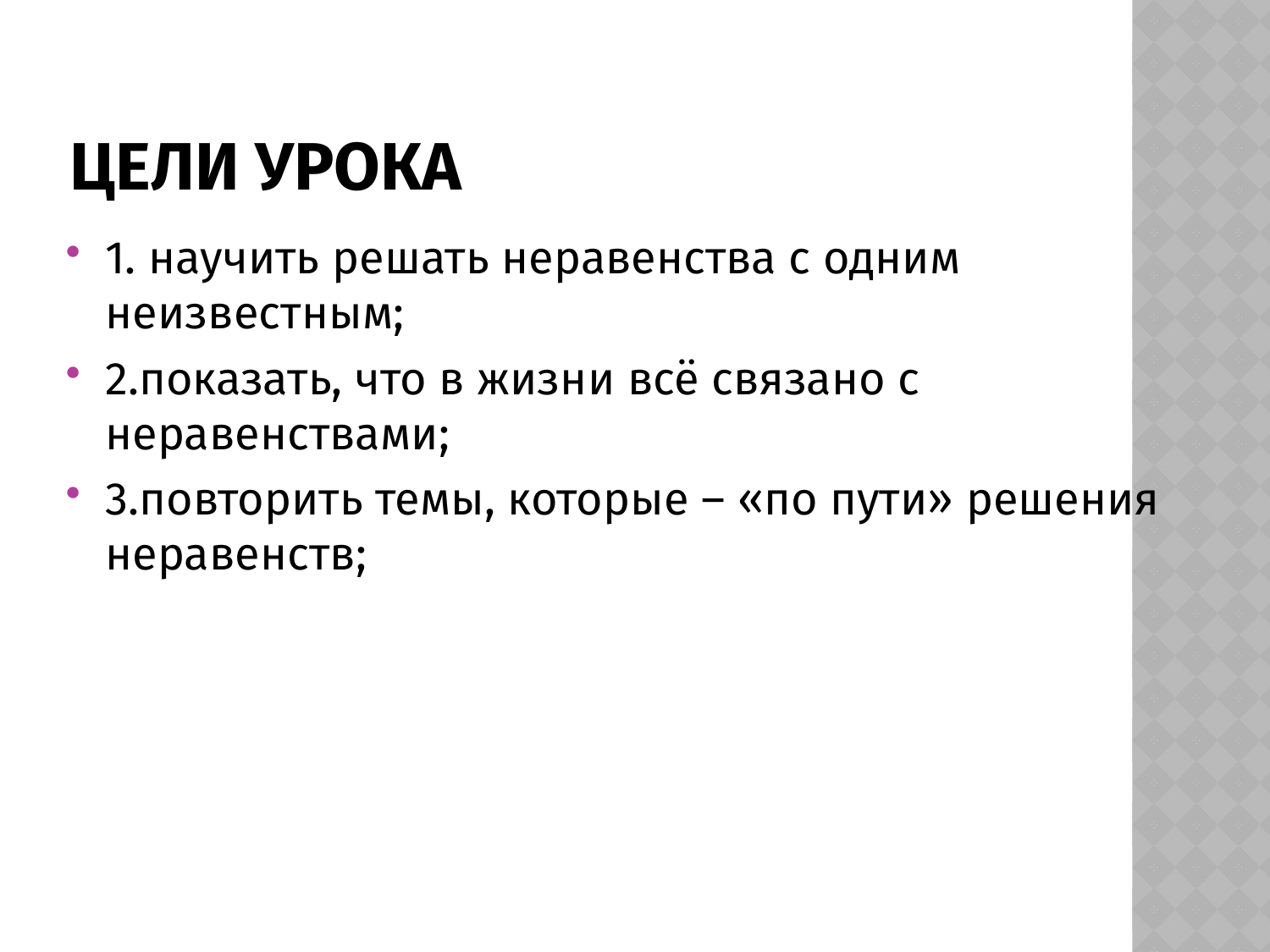

# ЦЕЛИ УРОКА
1. научить решать неравенства с одним  неизвестным;
2.показать, что в жизни всё связано с неравенствами;
3.повторить темы, которые – «по пути» решения неравенств;